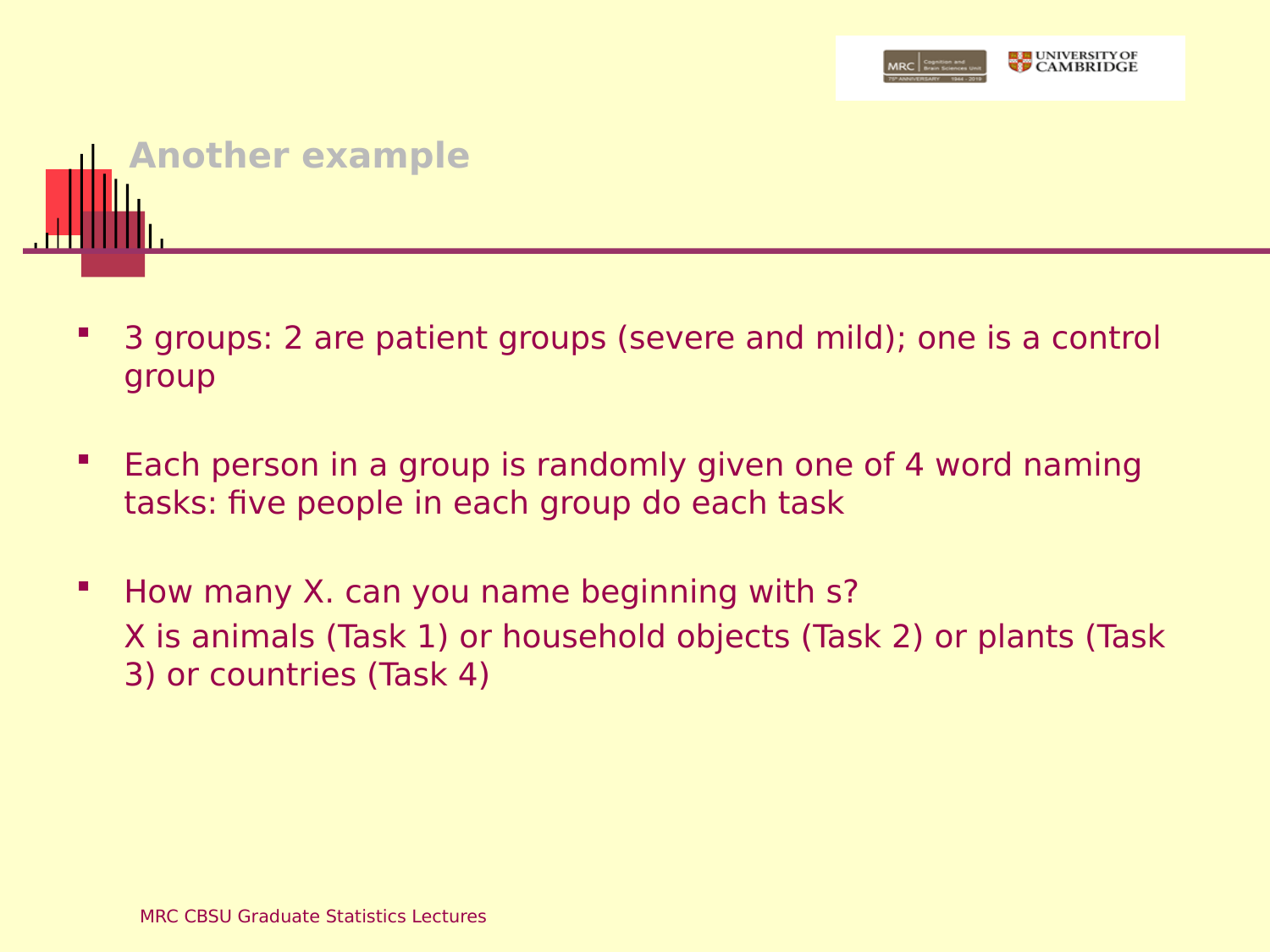

# Another example

3 groups: 2 are patient groups (severe and mild); one is a control group

Each person in a group is randomly given one of 4 word naming tasks: five people in each group do each task

How many X. can you name beginning with s?
	X is animals (Task 1) or household objects (Task 2) or plants (Task 3) or countries (Task 4)

MRC CBSU Graduate Statistics Lectures